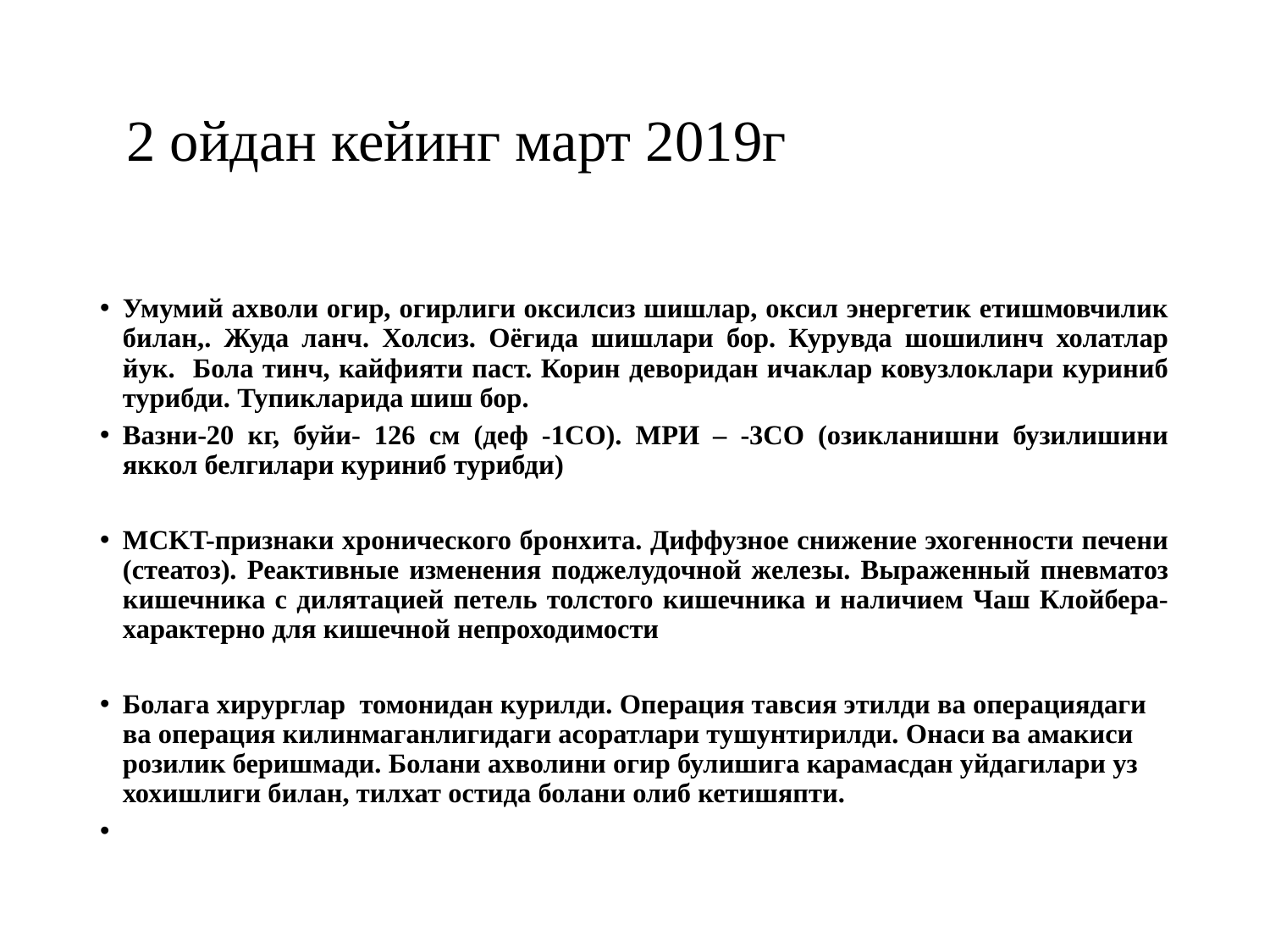

# 2 ойдан кейинг март 2019г

Умумий ахволи огир, огирлиги оксилсиз шишлар, оксил энергетик етишмовчилик билан,. Жуда ланч. Холсиз. Оёгида шишлари бор. Курувда шошилинч холатлар йук.  Бола тинч, кайфияти паст. Корин деворидан ичаклар ковузлоклари куриниб турибди. Тупикларида шиш бор.
Вазни-20 кг, буйи- 126 см (деф -1СО). МРИ – -3СО (озикланишни бузилишини яккол белгилари куриниб турибди)

MCKT-признаки хронического бронхита. Диффузное снижение эхогенности печени (стеатоз). Реактивные изменения поджелудочной железы. Выраженный пневматоз кишечника с дилятацией петель толстого кишечника и наличием Чаш Клойбера- характерно для кишечной непроходимости

Болага хирурглар  томонидан курилди. Операция тавсия этилди ва операциядаги ва операция килинмаганлигидаги асоратлари тушунтирилди. Онаси ва амакиси розилик беришмади. Болани ахволини огир булишига карамасдан уйдагилари уз хохишлиги билан, тилхат остида болани олиб кетишяпти.